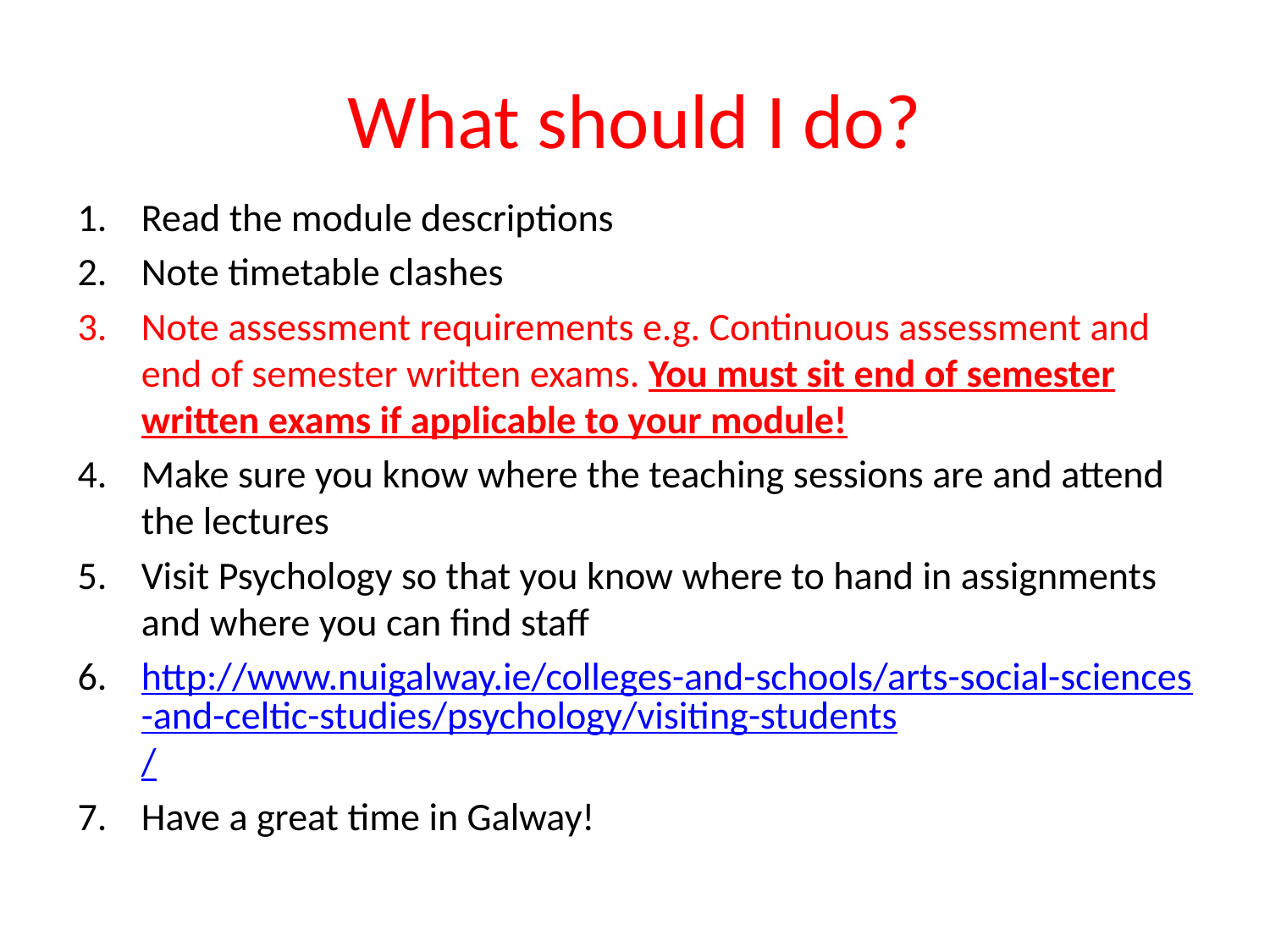

# What should I do?
Read the module descriptions
Note timetable clashes
Note assessment requirements e.g. Continuous assessment and end of semester written exams. You must sit end of semester written exams if applicable to your module!
Make sure you know where the teaching sessions are and attend the lectures
Visit Psychology so that you know where to hand in assignments and where you can find staff
http://www.nuigalway.ie/colleges-and-schools/arts-social-sciences-and-celtic-studies/psychology/visiting-students/
Have a great time in Galway!